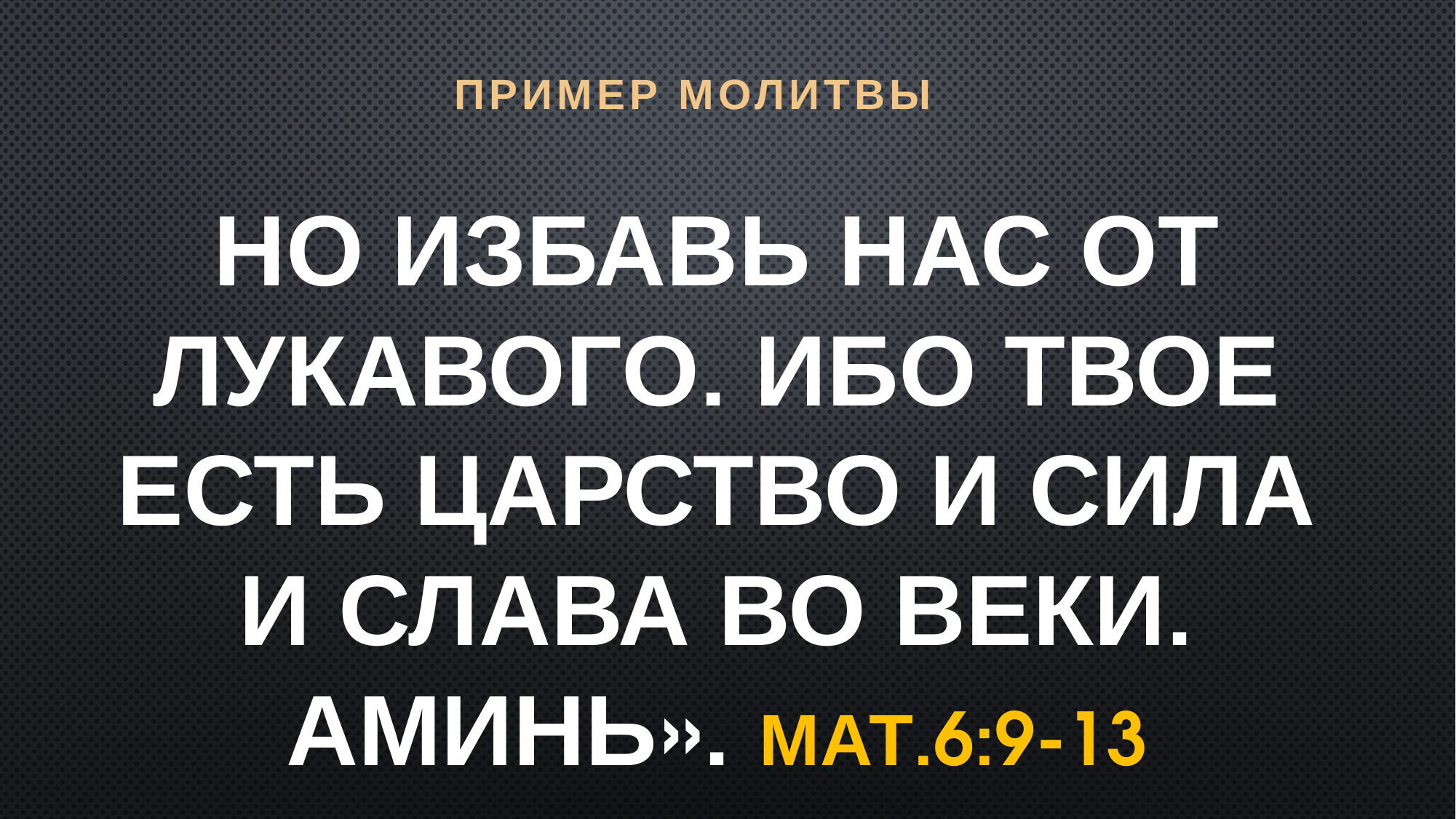

ПРИМЕР МОЛИТВЫ
но избавь нас от лукавого. Ибо Твое есть Царство и сила и слава во веки. Аминь». МАТ.6:9-13